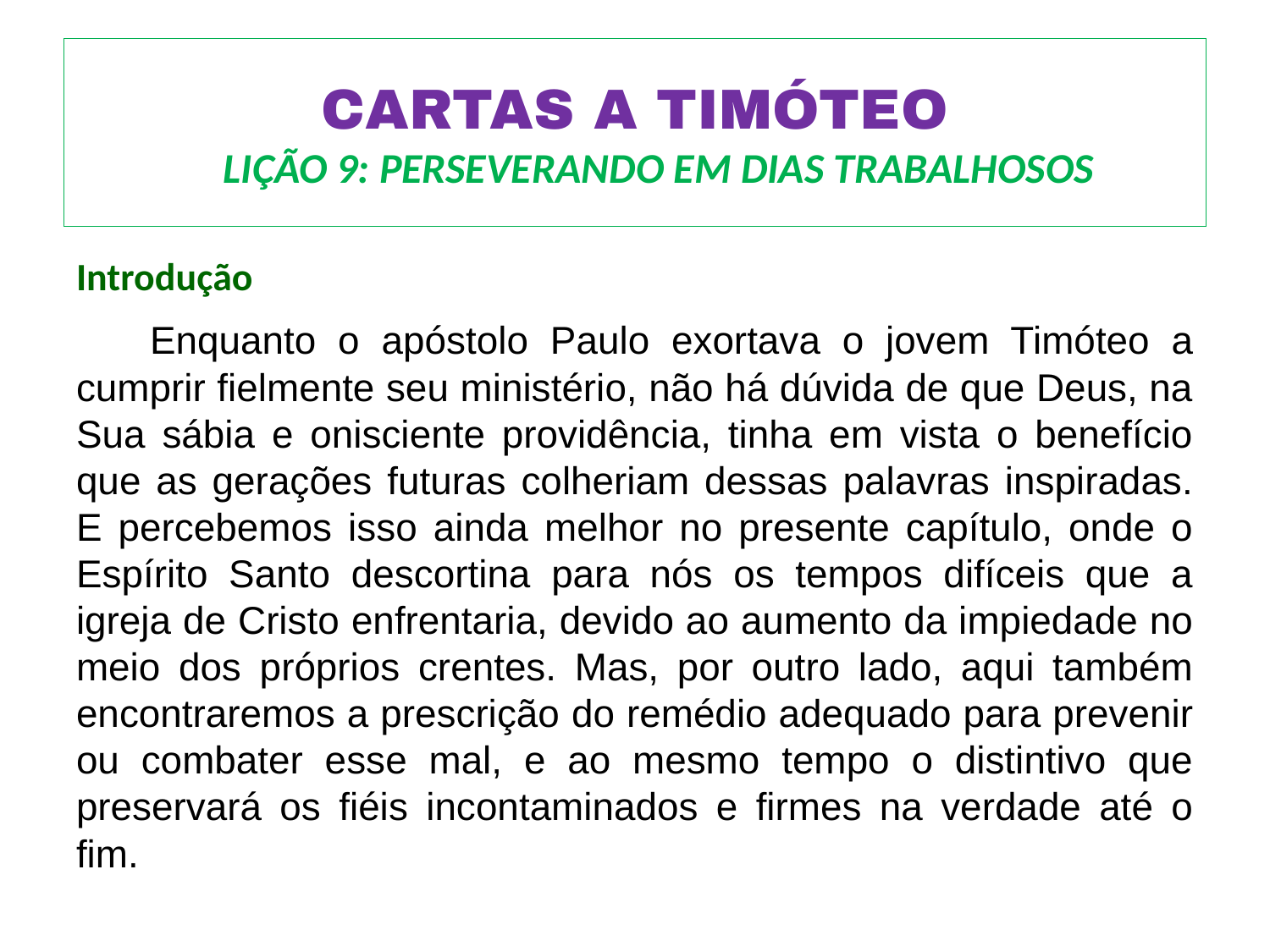

# CARTAS A TIMÓTEO LIÇÃO 9: PERSEVERANDO EM DIAS TRABALHOSOS

Introdução

	Enquanto o apóstolo Paulo exortava o jovem Timóteo a cumprir fielmente seu ministério, não há dúvida de que Deus, na Sua sábia e onisciente providência, tinha em vista o benefício que as gerações futuras colheriam dessas palavras inspiradas. E percebemos isso ainda melhor no presente capítulo, onde o Espírito Santo descortina para nós os tempos difíceis que a igreja de Cristo enfrentaria, devido ao aumento da impiedade no meio dos próprios crentes. Mas, por outro lado, aqui também encontraremos a prescrição do remédio adequado para prevenir ou combater esse mal, e ao mesmo tempo o distintivo que preservará os fiéis incontaminados e firmes na verdade até o fim.